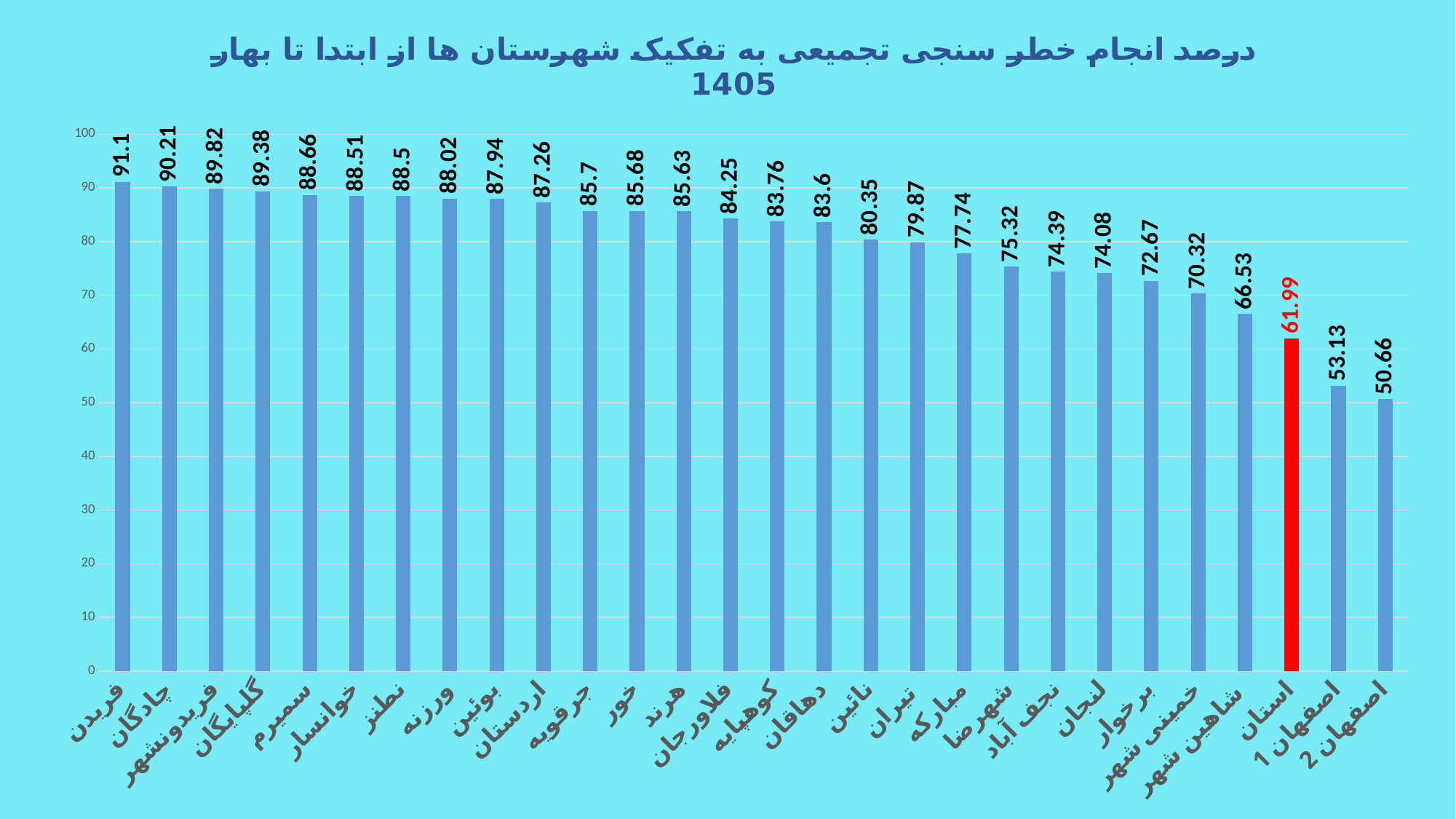

### Chart: درصد انجام خطر سنجی تجمیعی به تفکیک شهرستان ها از ابتدا تا بهار 1405

| Category | درصد خطرسنجی تجمیعی تا بهار1405 |
|---|---|
| فریدن | 91.1 |
| چادگان | 90.21 |
| فریدونشهر | 89.82 |
| گلپایگان | 89.38 |
| سمیرم | 88.66 |
| خوانسار | 88.51 |
| نطنز | 88.5 |
| ورزنه | 88.02 |
| بوئین | 87.94 |
| اردستان | 87.26 |
| جرقویه | 85.7 |
| خور | 85.68 |
| هرند | 85.63 |
| فلاورجان | 84.25 |
| کوهپایه | 83.76 |
| دهاقان | 83.6 |
| نائین | 80.35 |
| تیران  | 79.87 |
| مبارکه | 77.74 |
| شهرضا | 75.32 |
| نجف آباد | 74.39 |
| لنجان | 74.08 |
| برخوار | 72.67 |
| خمینی شهر | 70.32 |
| شاهین شهر  | 66.53 |
| استان | 61.99 |
| اصفهان 1 | 53.13 |
| اصفهان 2 | 50.66 |